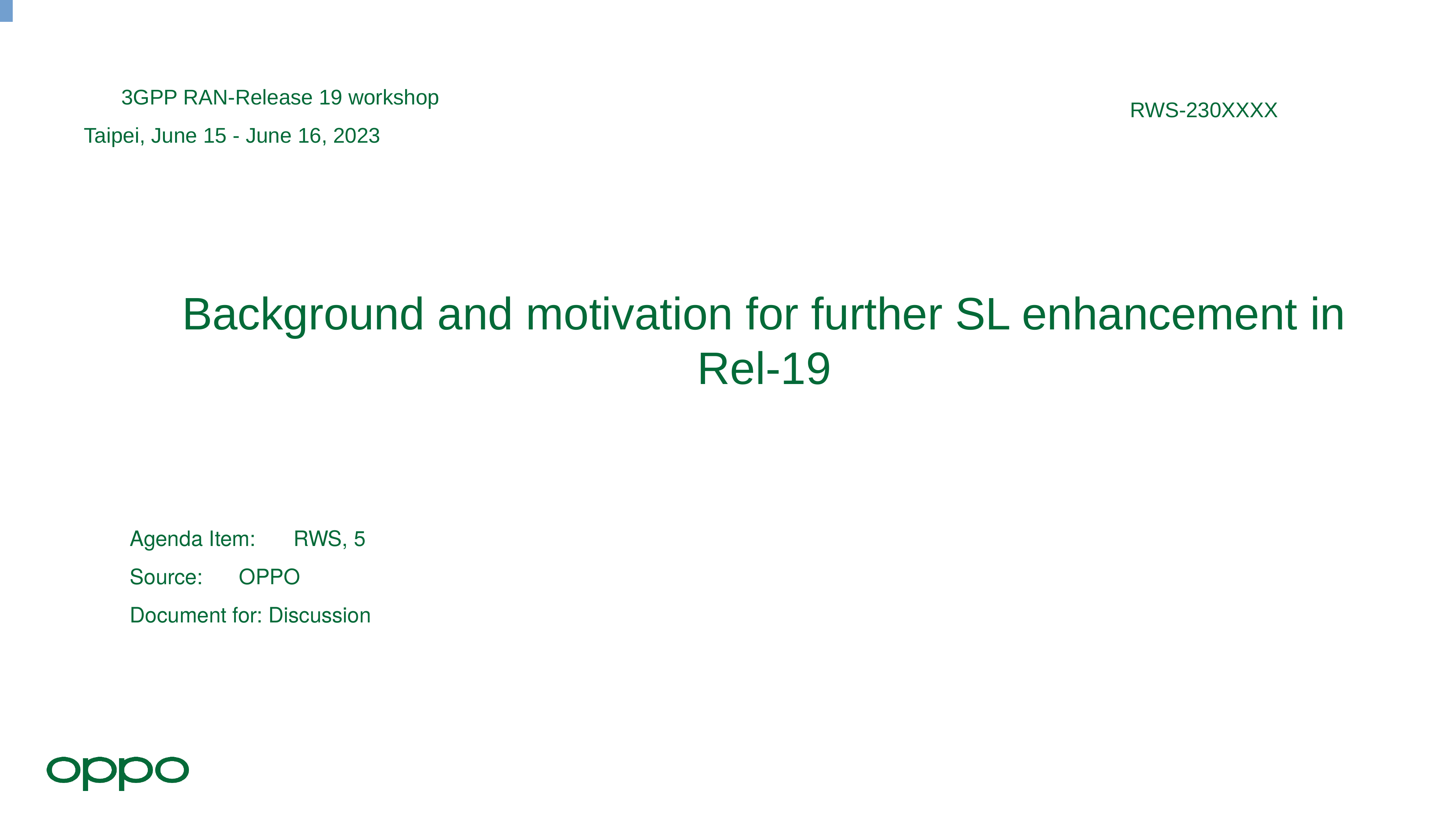

3GPP RAN-Release 19 workshop
Taipei, June 15 - June 16, 2023
RWS-230XXXX
# Background and motivation for further SL enhancement in Rel-19
Agenda Item: 	RWS, 5
Source: 	OPPO
Document for: Discussion